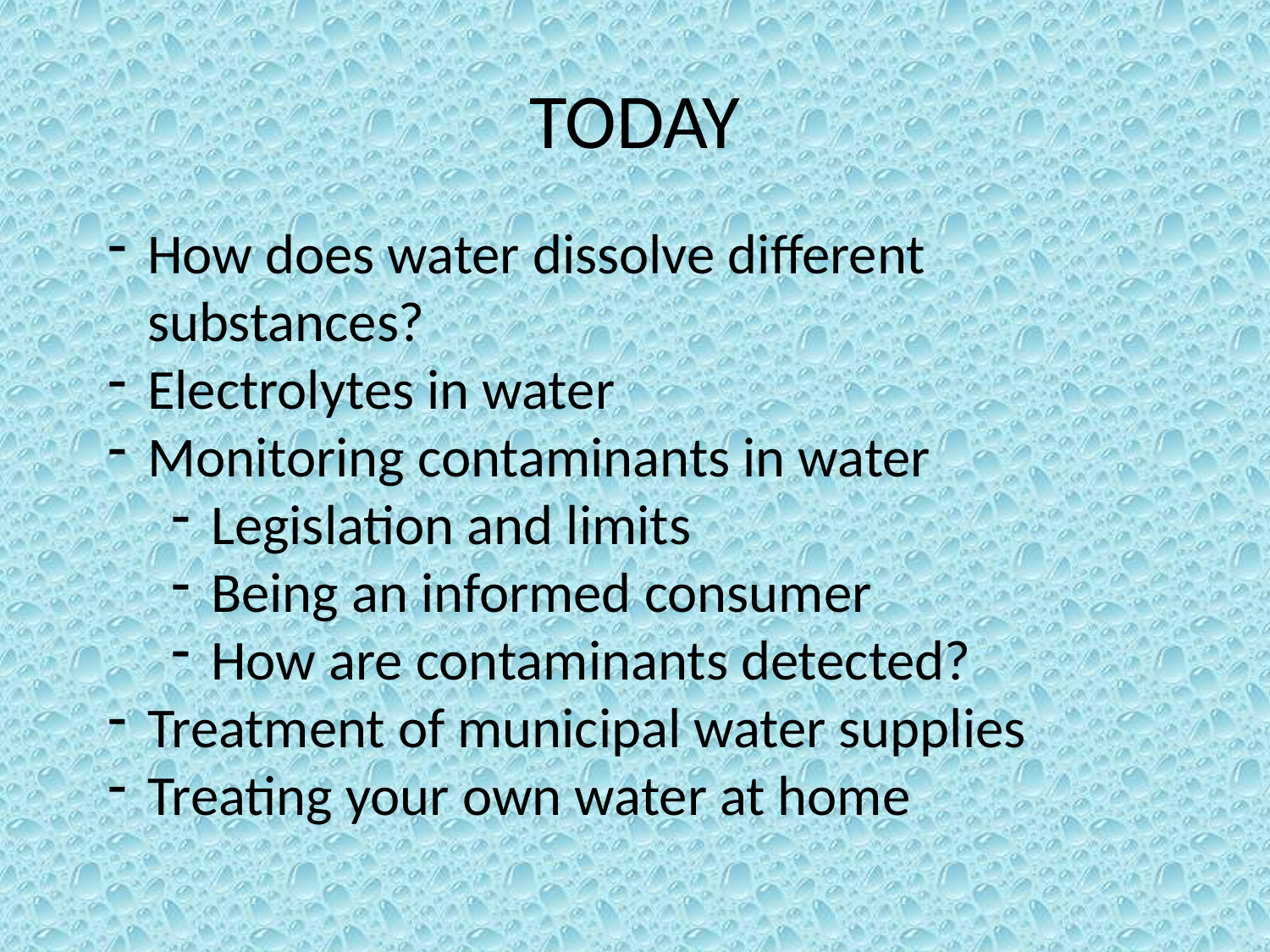

# TODAY
How does water dissolve different substances?
Electrolytes in water
Monitoring contaminants in water
Legislation and limits
Being an informed consumer
How are contaminants detected?
Treatment of municipal water supplies
Treating your own water at home